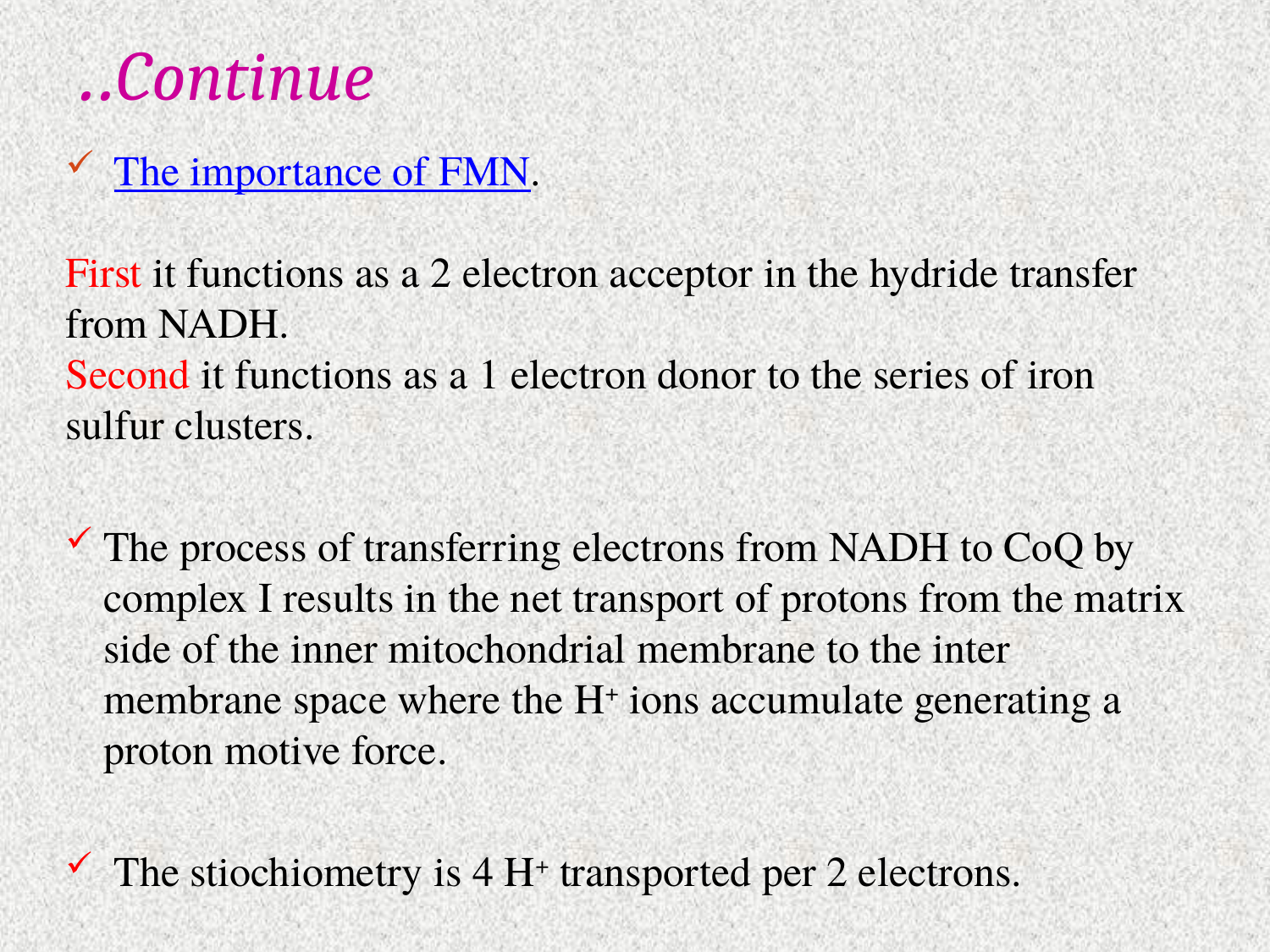

# Continue..
 The importance of FMN.

First it functions as a 2 electron acceptor in the hydride transfer from NADH.
Second it functions as a 1 electron donor to the series of iron sulfur clusters.

The process of transferring electrons from NADH to CoQ by complex I results in the net transport of protons from the matrix side of the inner mitochondrial membrane to the inter membrane space where the H+ ions accumulate generating a proton motive force.

 The stiochiometry is 4 H+ transported per 2 electrons.